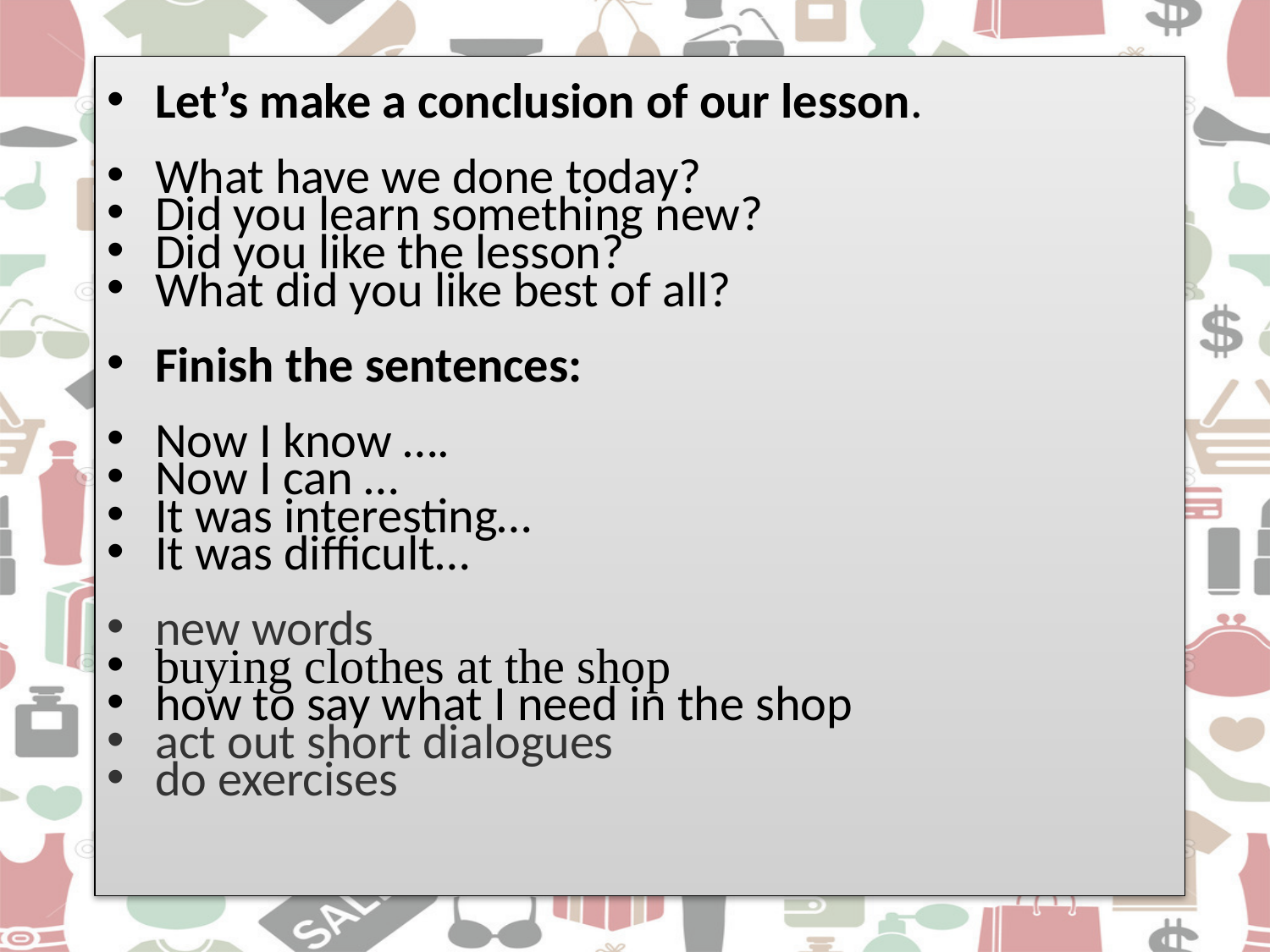

Let’s make a conclusion of our lesson.

What have we done today?
Did you learn something new?
Did you like the lesson?
What did you like best of all?

Finish the sentences:

Now I know ….
Now I can …
It was interesting…
It was difficult…

new words
buying clothes at the shop
how to say what I need in the shop
act out short dialogues
do exercises